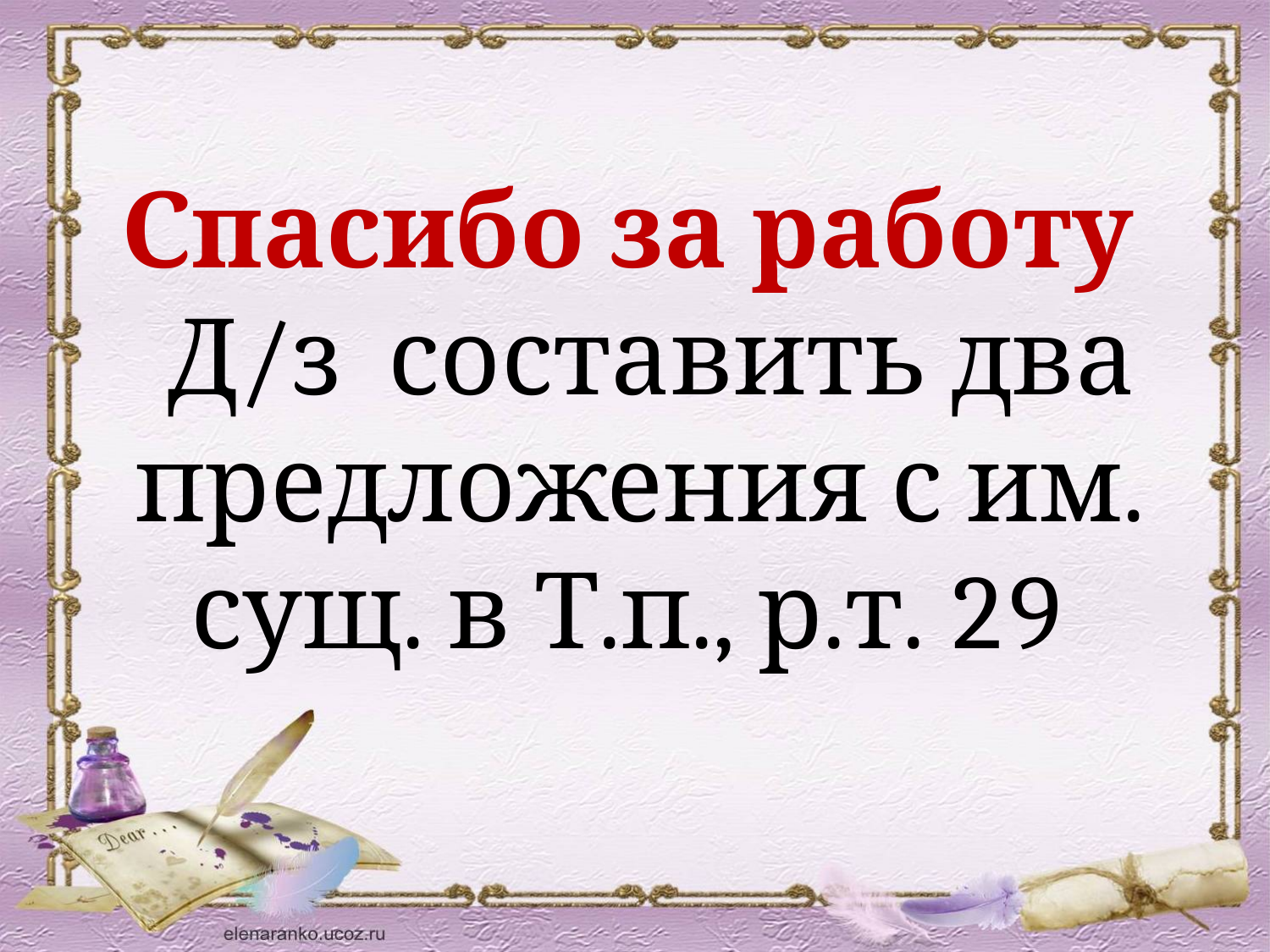

Спасибо за работу
 Д/з  составить два предложения с им. сущ. в Т.п., р.т. 29